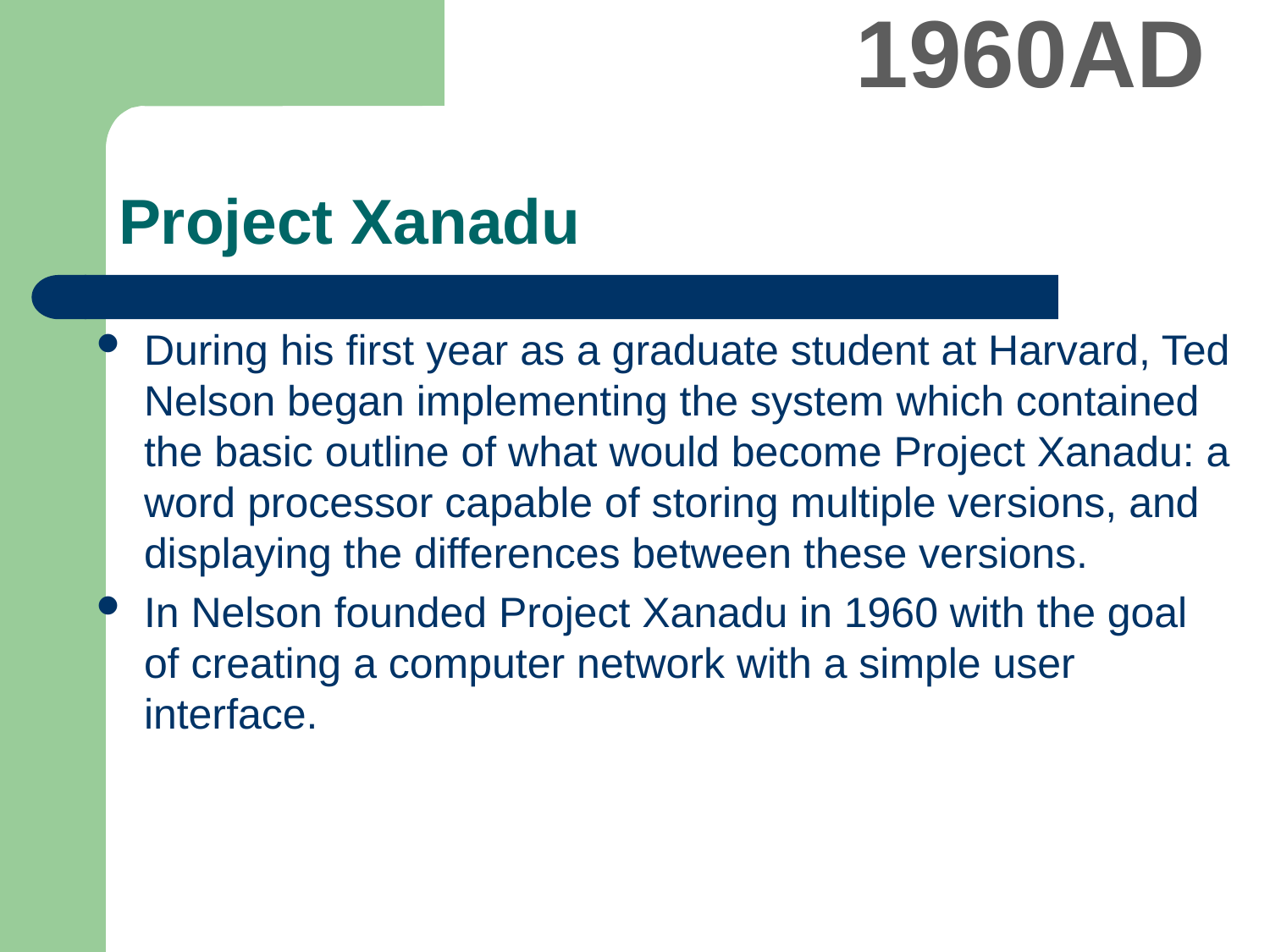

1960AD
# Project Xanadu
During his first year as a graduate student at Harvard, Ted Nelson began implementing the system which contained the basic outline of what would become Project Xanadu: a word processor capable of storing multiple versions, and displaying the differences between these versions.
In Nelson founded Project Xanadu in 1960 with the goal of creating a computer network with a simple user interface.